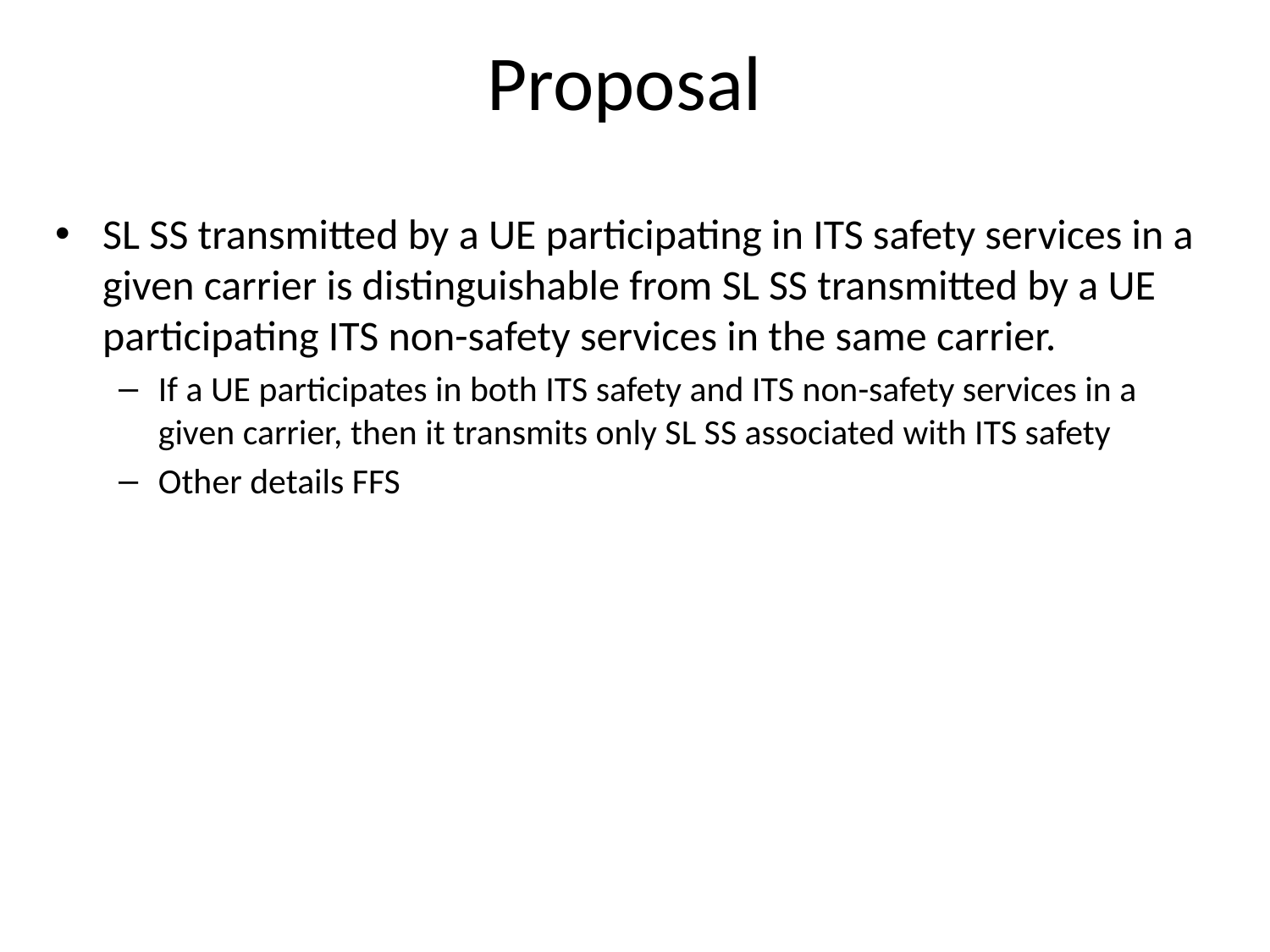

# Proposal
SL SS transmitted by a UE participating in ITS safety services in a given carrier is distinguishable from SL SS transmitted by a UE participating ITS non-safety services in the same carrier.
If a UE participates in both ITS safety and ITS non-safety services in a given carrier, then it transmits only SL SS associated with ITS safety
Other details FFS